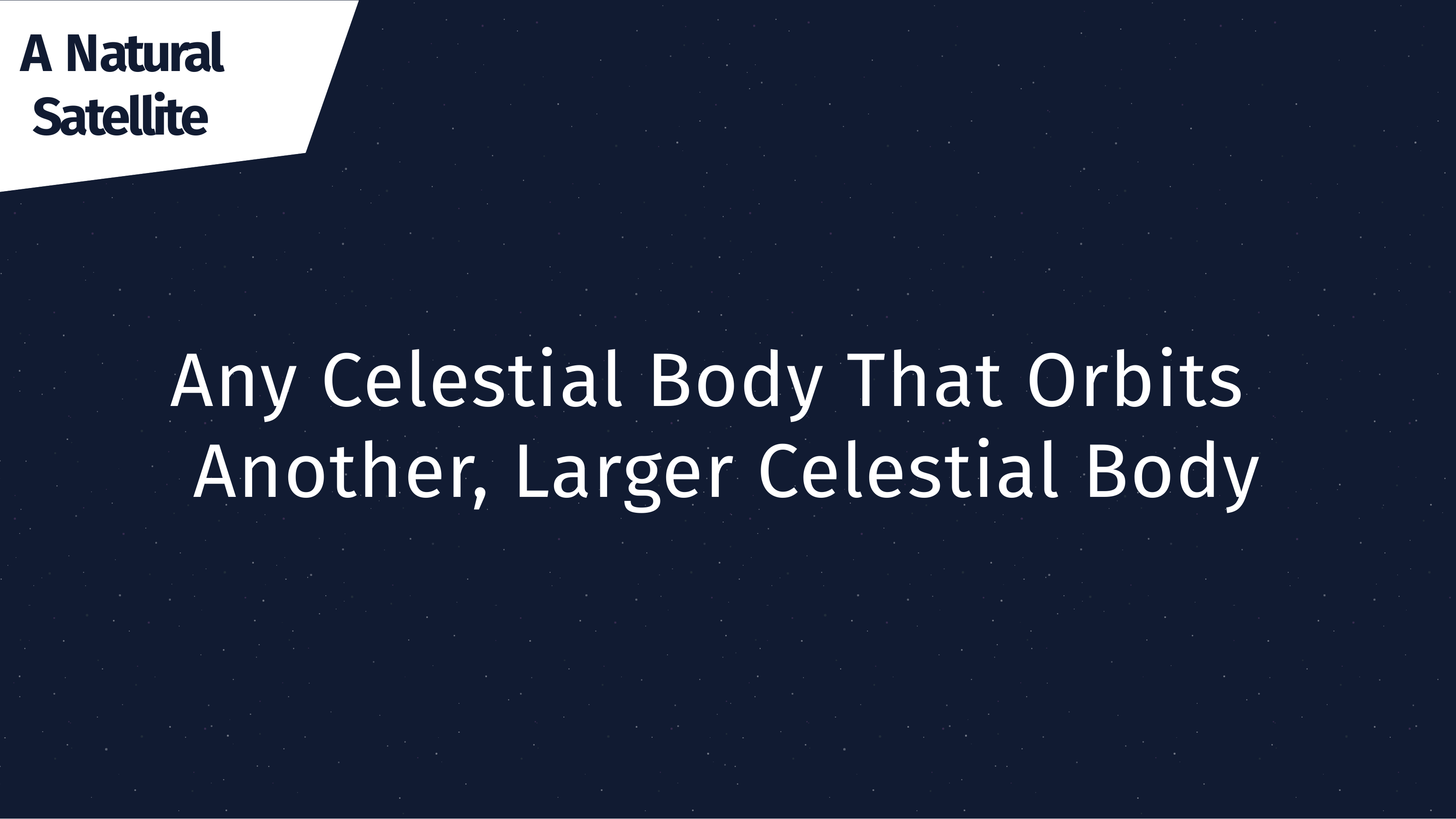

A Natural  Satellite

A NATURAL  SATELLITE

Any Celestial Body That Orbits  Another, Larger Celestial Body